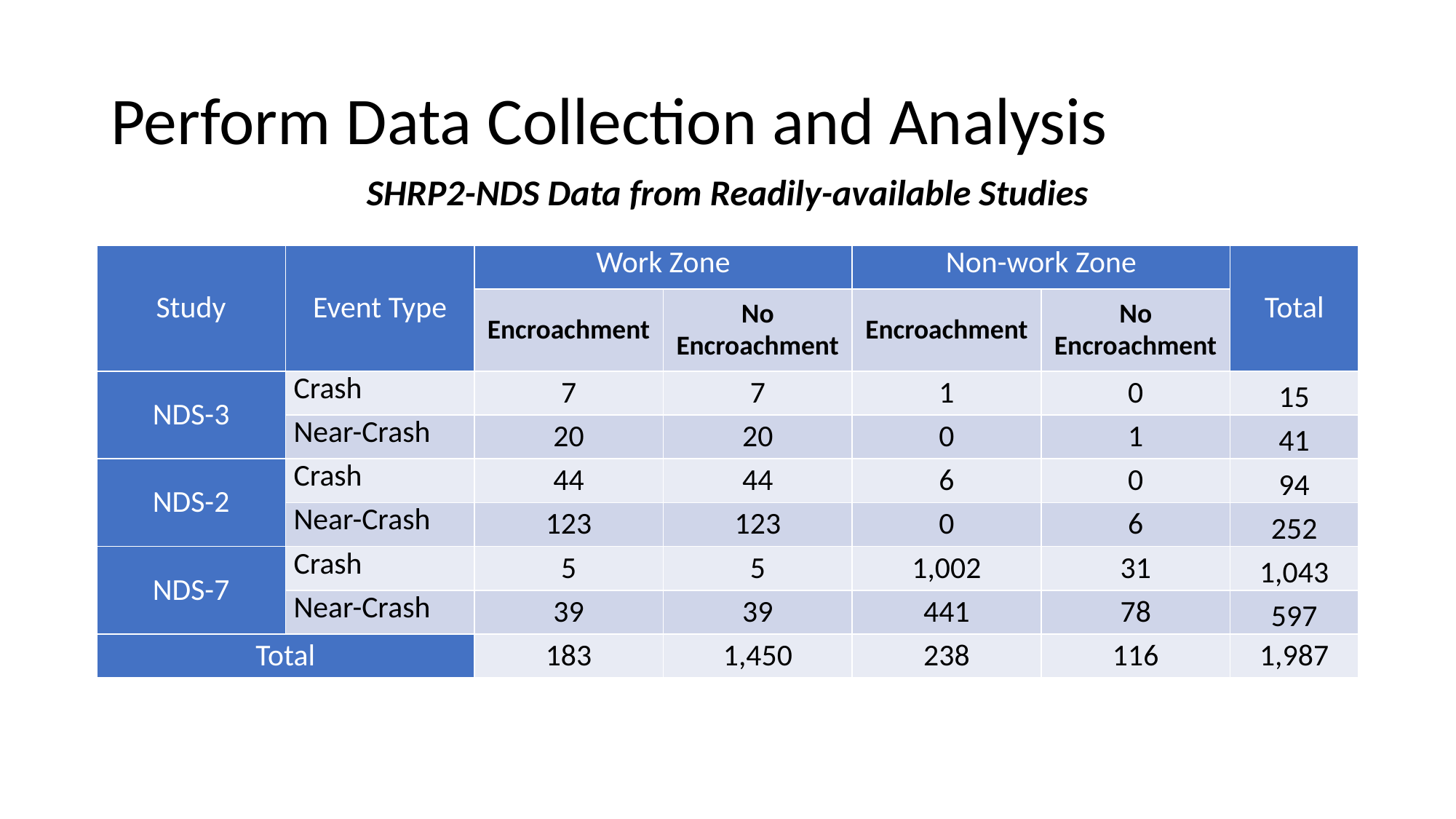

# Perform Data Collection and Analysis
SHRP2-NDS Data from Readily-available Studies
| Study | Event Type | Work Zone |  | Non-work Zone |  | Total |
| --- | --- | --- | --- | --- | --- | --- |
|  |  | Encroachment | No Encroachment | Encroachment | No Encroachment |  |
| NDS-3 | Crash | 7 | 7 | 1 | 0 | 15 |
|  | Near-Crash | 20 | 20 | 0 | 1 | 41 |
| NDS-2 | Crash | 44 | 44 | 6 | 0 | 94 |
|  | Near-Crash | 123 | 123 | 0 | 6 | 252 |
| NDS-7 | Crash | 5 | 5 | 1,002 | 31 | 1,043 |
|  | Near-Crash | 39 | 39 | 441 | 78 | 597 |
| Total |  | 183 | 1,450 | 238 | 116 | 1,987 |
17